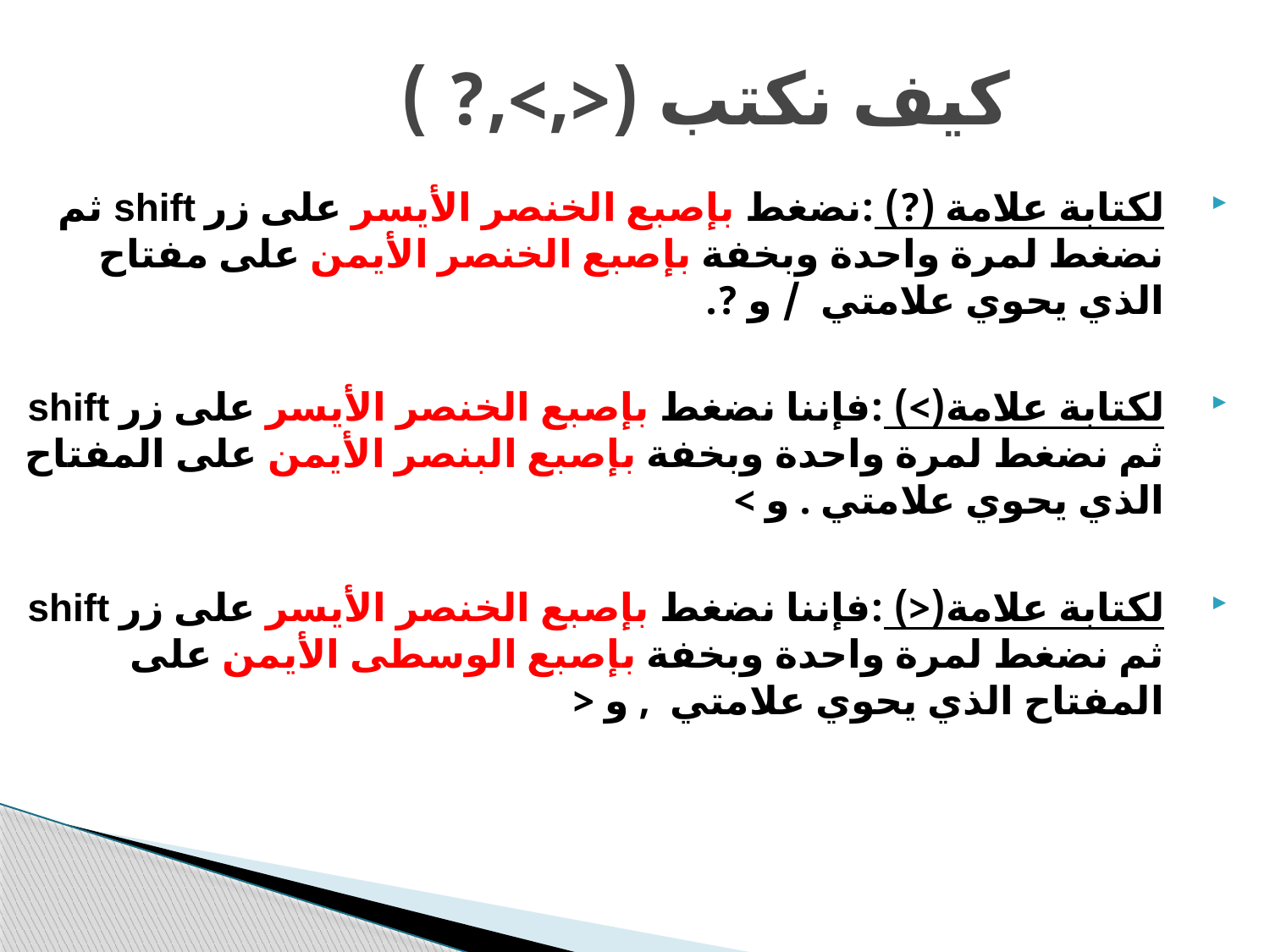

# كيف نكتب (<,>,? )
لكتابة علامة (?) :نضغط بإصبع الخنصر الأيسر على زر shift ثم نضغط لمرة واحدة وبخفة بإصبع الخنصر الأيمن على مفتاح الذي يحوي علامتي  / و ?.

لكتابة علامة(>) :فإننا نضغط بإصبع الخنصر الأيسر على زر shift ثم نضغط لمرة واحدة وبخفة بإصبع البنصر الأيمن على المفتاح الذي يحوي علامتي . و >

لكتابة علامة(<) :فإننا نضغط بإصبع الخنصر الأيسر على زر shift ثم نضغط لمرة واحدة وبخفة بإصبع الوسطى الأيمن على المفتاح الذي يحوي علامتي  , و <